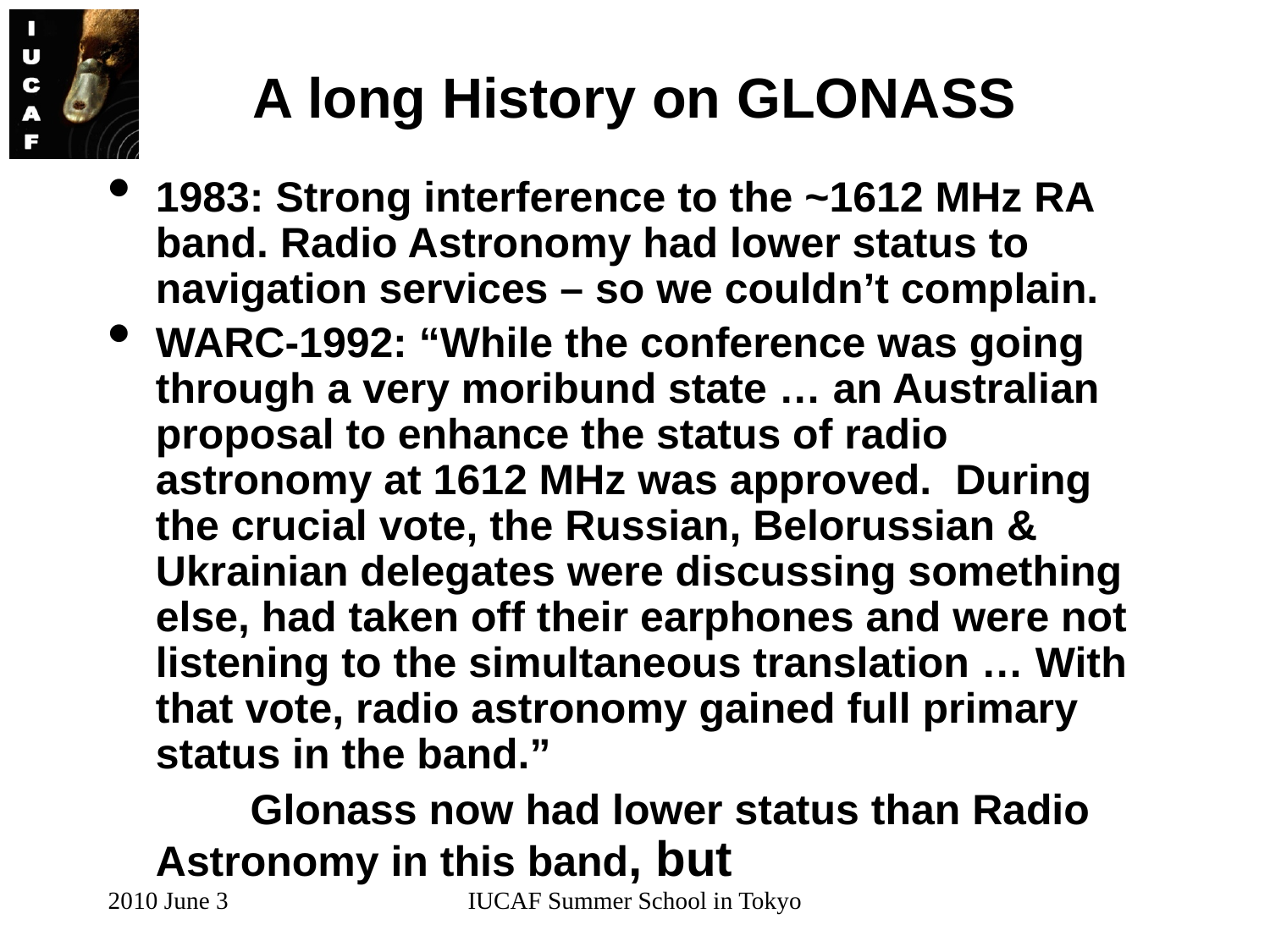

# A long History on GLONASS
1983: Strong interference to the ~1612 MHz RA band. Radio Astronomy had lower status to navigation services – so we couldn’t complain.
WARC-1992: “While the conference was going through a very moribund state … an Australian proposal to enhance the status of radio astronomy at 1612 MHz was approved.  During the crucial vote, the Russian, Belorussian & Ukrainian delegates were discussing something else, had taken off their earphones and were not listening to the simultaneous translation … With that vote, radio astronomy gained full primary status in the band.”
            Glonass now had lower status than Radio Astronomy in this band, but
2010 June 3
IUCAF Summer School in Tokyo